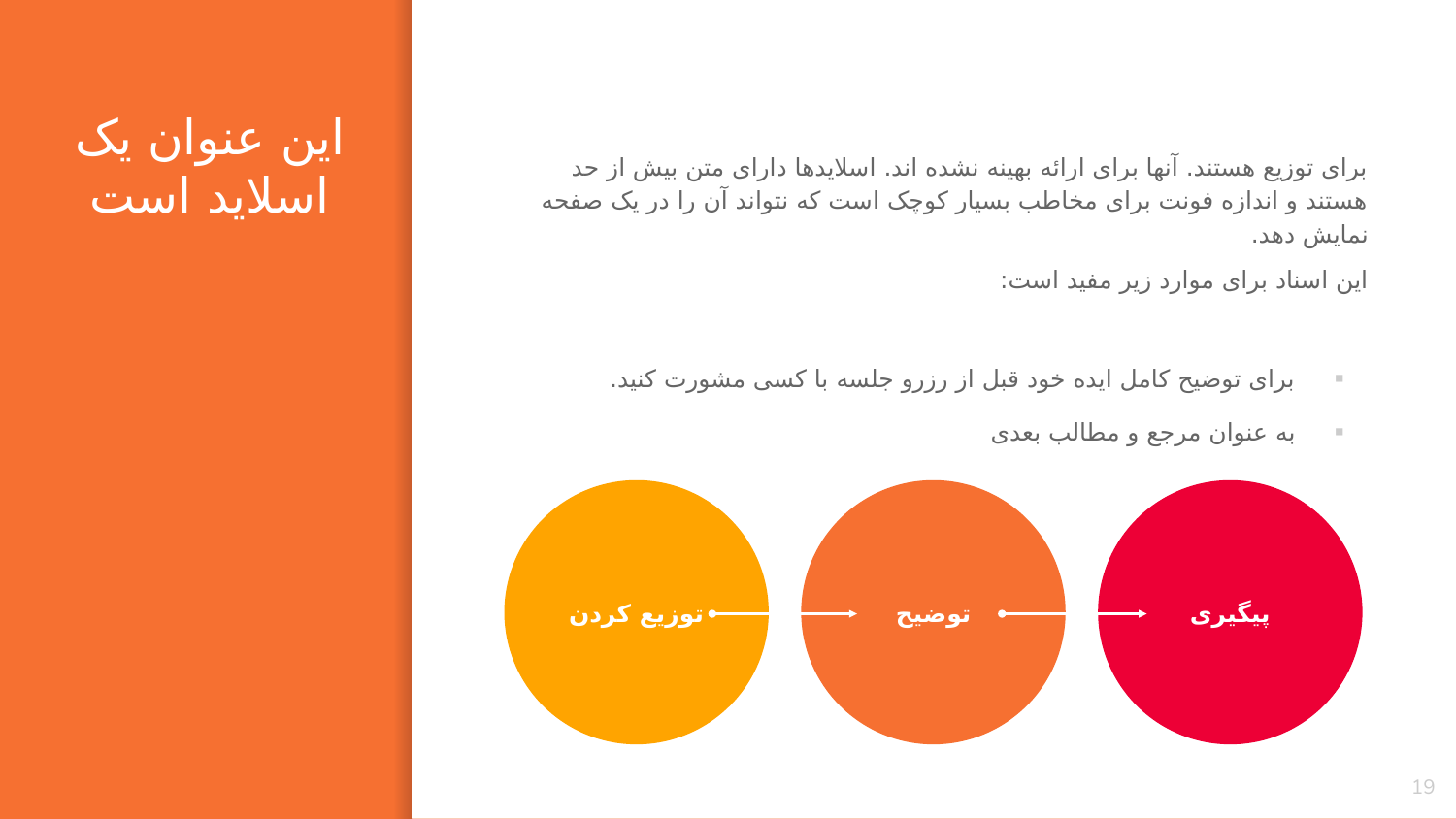

# این عنوان یک اسلاید است

برای توزیع هستند. آنها برای ارائه بهینه نشده اند. اسلایدها دارای متن بیش از حد هستند و اندازه فونت برای مخاطب بسیار کوچک است که نتواند آن را در یک صفحه نمایش دهد.
این اسناد برای موارد زیر مفید است:

برای توضیح کامل ایده خود قبل از رزرو جلسه با کسی مشورت کنید.
به عنوان مرجع و مطالب بعدی
توزیع کردن
توضیح
پیگیری
19